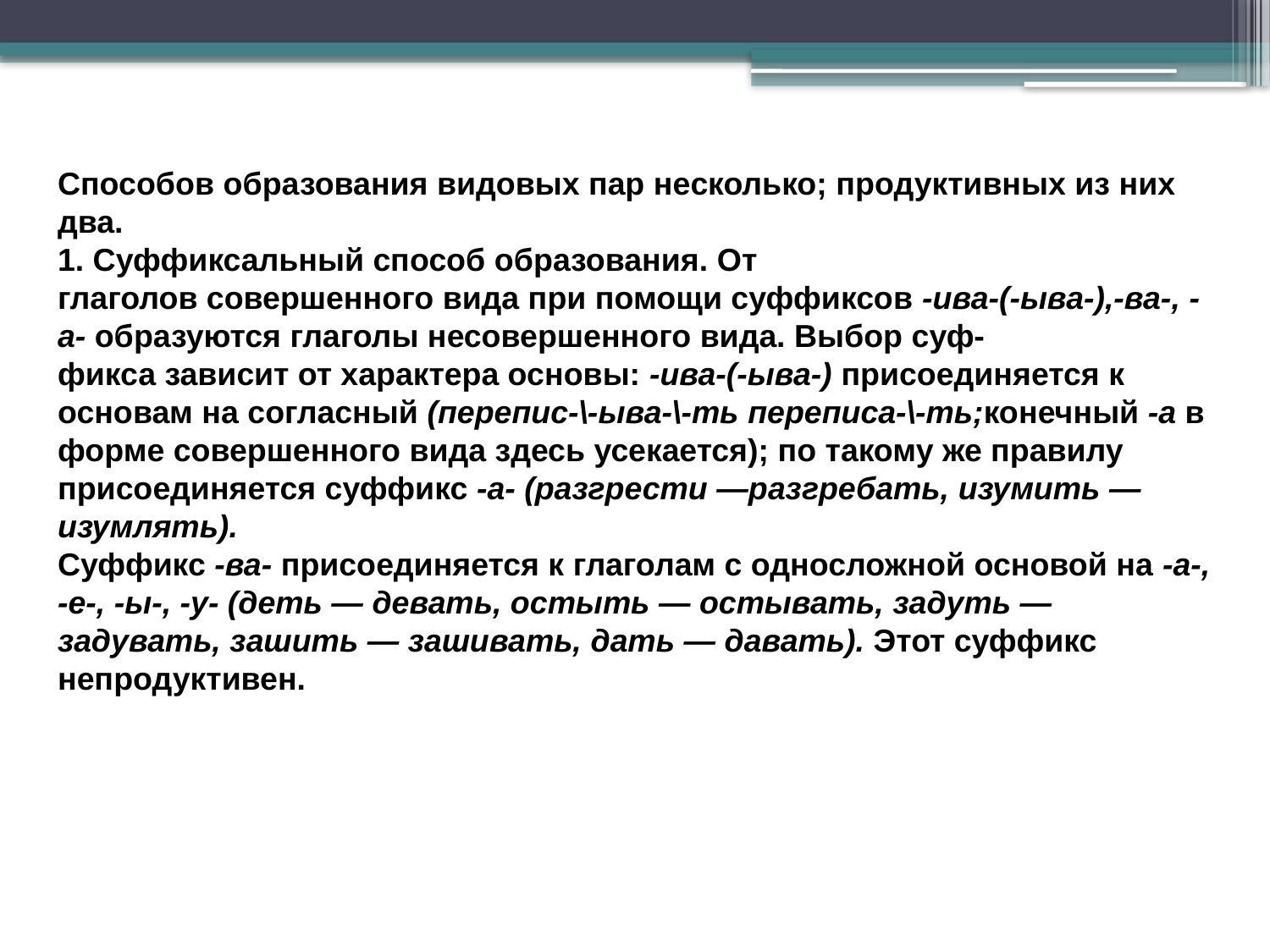

Способов образования видовых пар не­сколько; продуктивных из них два.
1. Суффиксальный способ образования. От
глаголов совершенного вида при помощи суффиксов -ива-(-ыва-),-ва-, -а- образуются глаголы несовершенного вида. Выбор суф-
фикса зависит от характера основы: -ива-(-ыва-) присоединяется к основам на согласный (перепис-\-ыва-\-ть переписа-\-ть;конечный -а в форме совершенного вида здесь усекается); по такому же правилу присоединяется суффикс -а- (разгрести —разгребать, изумить — изумлять).
Суффикс -ва- присоединяется к глаголам с односложной основой на -а-, -е-, -ы-, -у- (деть — девать, остыть — остывать, задуть — задувать, зашить — зашивать, дать — давать). Этот суффикс непродуктивен.